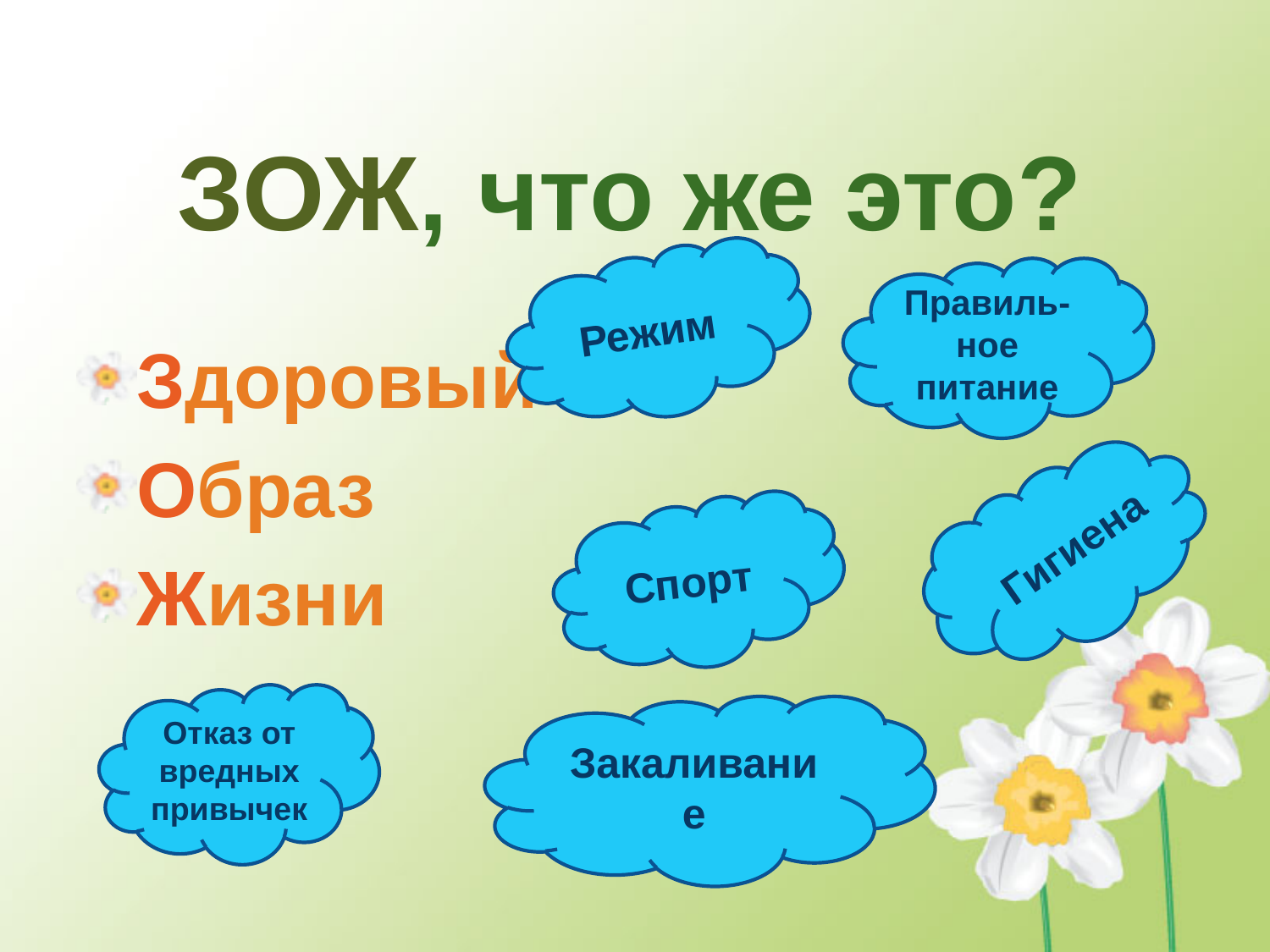

# ЗОЖ, что же это?

Здоровый
Образ
Жизни
Режим
Правиль-ное питание
Гигиена
Спорт
Отказ от вредных привычек
Закаливание